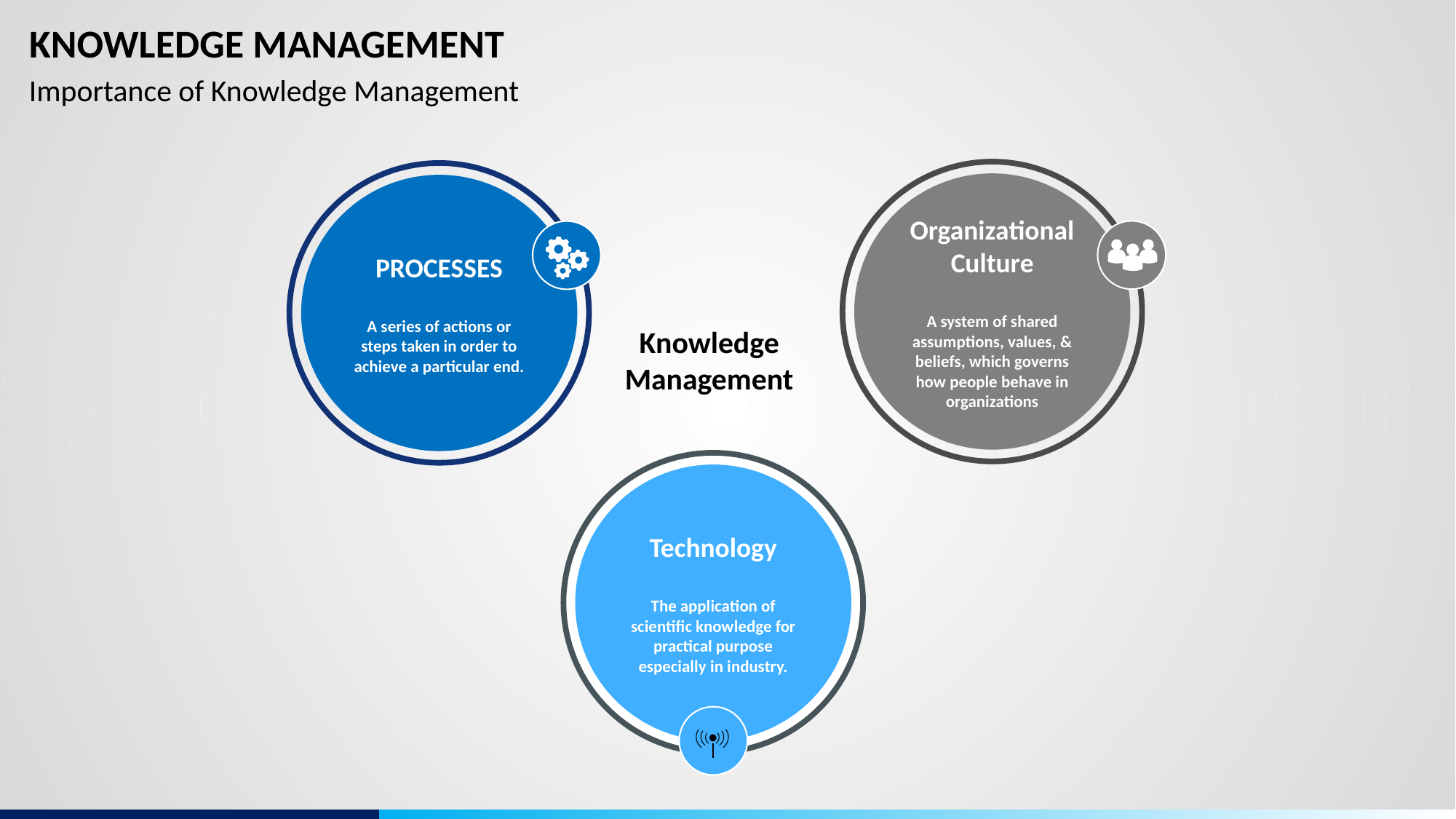

# KNOWLEDGE MANAGEMENT
Importance of Knowledge Management

Organizational Culture

A system of shared assumptions, values, & beliefs, which governs how people behave in organizations

PROCESSES

A series of actions or steps taken in order to achieve a particular end.

Knowledge Management

Technology

The application of scientific knowledge for practical purpose especially in industry.